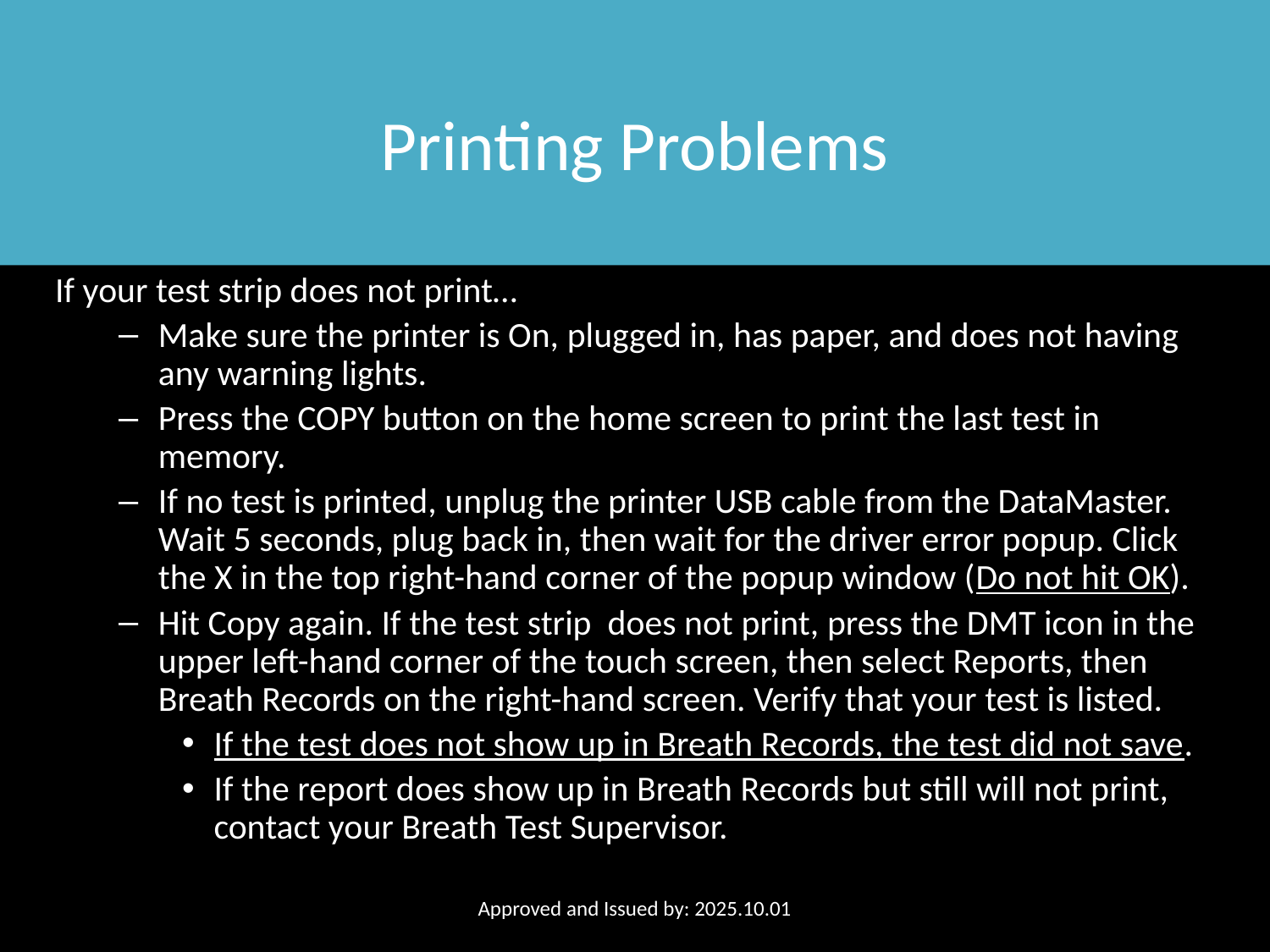

# Printing Problems
If your test strip does not print…
Make sure the printer is On, plugged in, has paper, and does not having any warning lights.
Press the COPY button on the home screen to print the last test in memory.
If no test is printed, unplug the printer USB cable from the DataMaster. Wait 5 seconds, plug back in, then wait for the driver error popup. Click the X in the top right-hand corner of the popup window (Do not hit OK).
Hit Copy again. If the test strip  does not print, press the DMT icon in the upper left-hand corner of the touch screen, then select Reports, then Breath Records on the right-hand screen. Verify that your test is listed.
If the test does not show up in Breath Records, the test did not save.
If the report does show up in Breath Records but still will not print, contact your Breath Test Supervisor.
Approved and Issued by: 2025.10.01